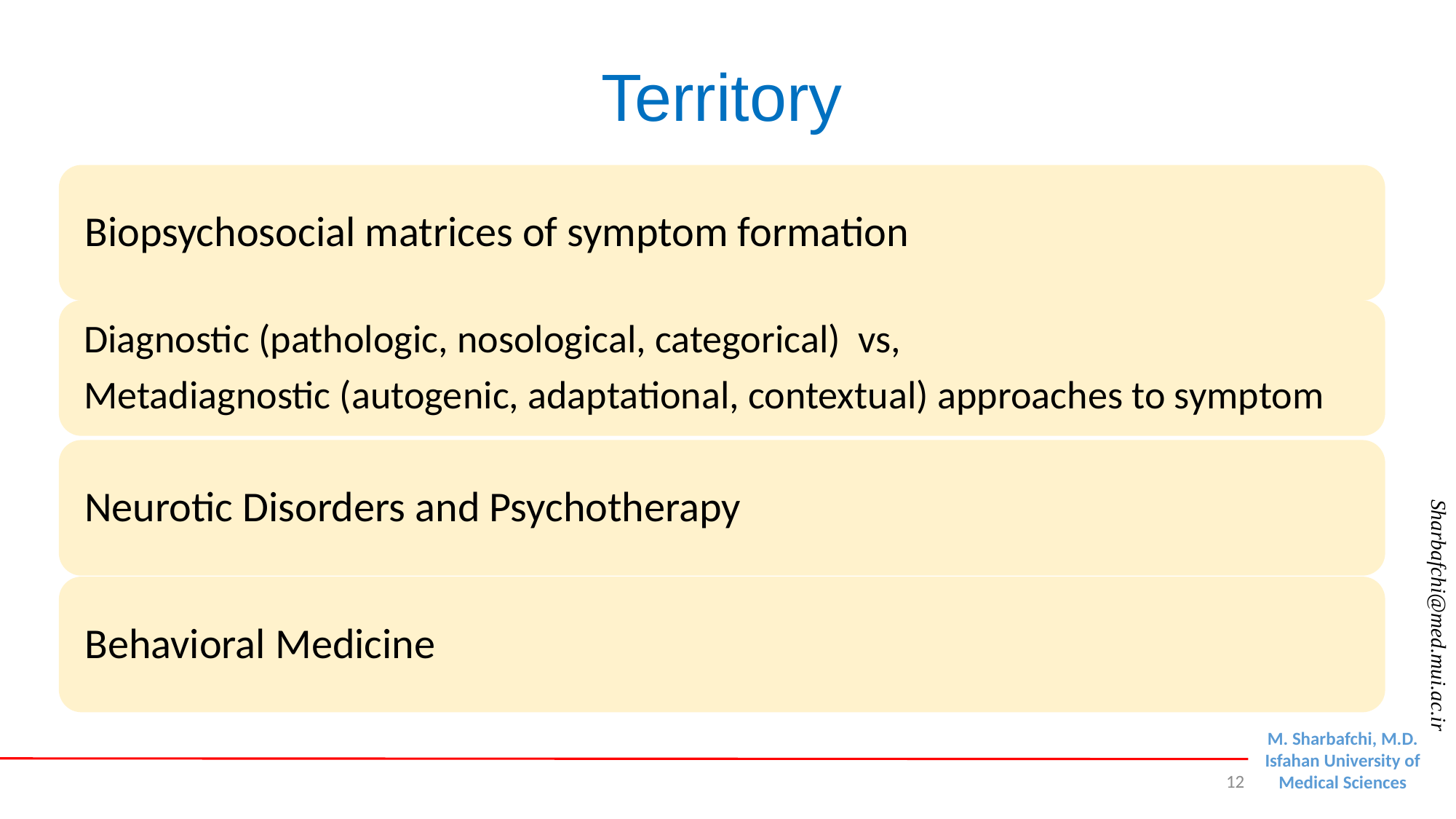

# Territory
Biopsychosocial matrices of symptom formation
Diagnostic (pathologic, nosological, categorical)  vs,
Metadiagnostic (autogenic, adaptational, contextual) approaches to symptom
Neurotic Disorders and Psychotherapy
Behavioral Medicine
12